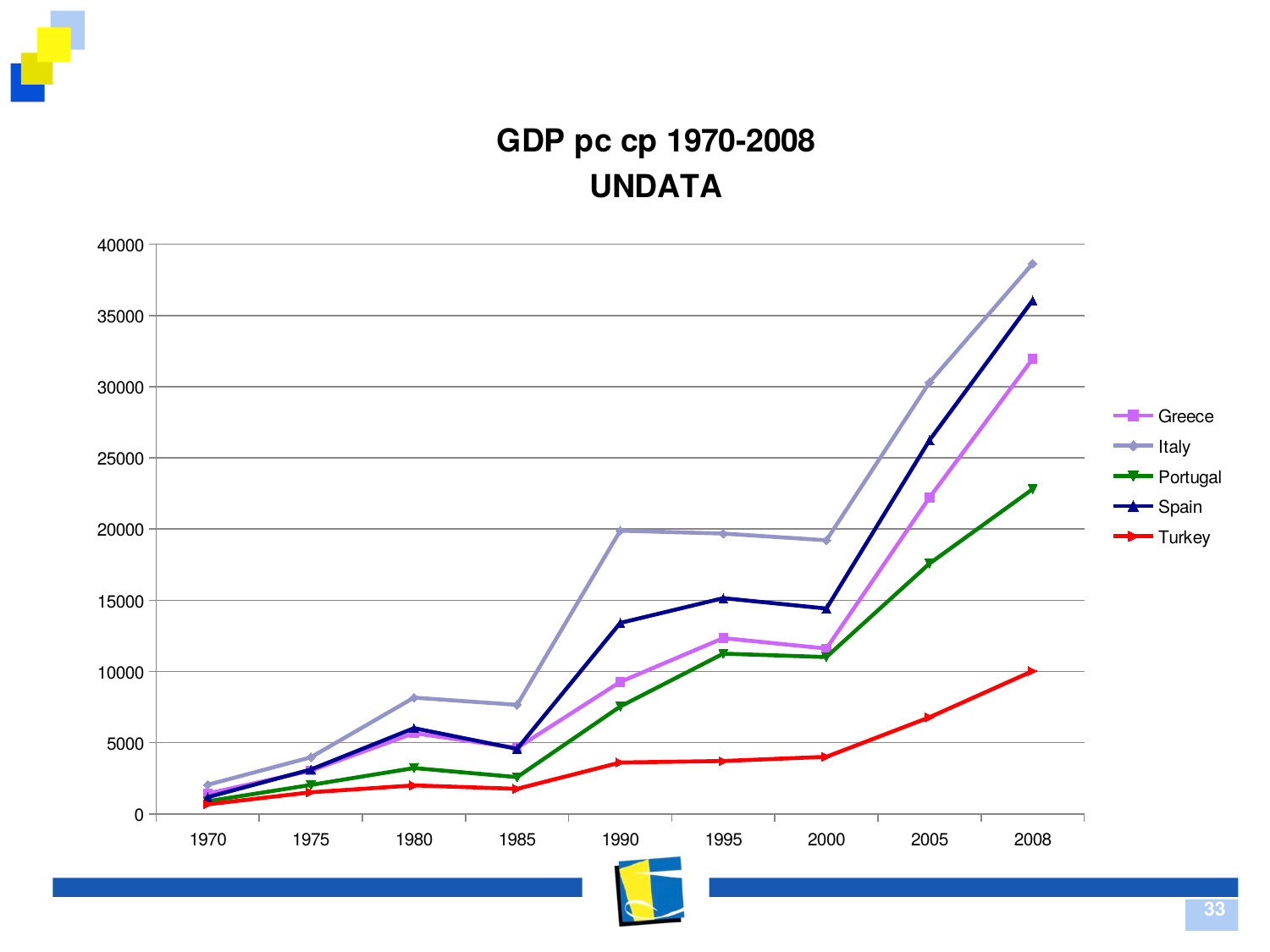

#

### Chart: GDP pc cp 1970-2008
UNDATA

| Category | Greece | Italy | Portugal | Spain | Turkey |
|---|---|---|---|---|---|
| 1970.0 | 1437.35264184511 | 2047.62104807386 | 893.235646479258 | 1178.29094190552 | 675.11266090469 |
| 1975.0 | 3035.61517272815 | 3977.27805719774 | 2035.35472843321 | 3122.49659379624 | 1522.29974735741 |
| 1980.0 | 5672.978297103056 | 8166.11143441971 | 3221.05725221148 | 6021.91769442909 | 2003.33673915688 |
| 1985.0 | 4631.79902132337 | 7659.37448115628 | 2585.60076397972 | 4568.49101043829 | 1762.15759567269 |
| 1990.0 | 9271.44702604148 | 19886.155151818 | 7543.44201111483 | 13412.6642900256 | 3611.33108239959 |
| 1995.0 | 12342.9825218328 | 19684.3051056594 | 11253.1876044342 | 15149.622135877 | 3718.69440997146 |
| 2000.0 | 11614.3601681153 | 19212.5907662392 | 11015.885604963 | 14421.5227741152 | 4010.85371243339 |
| 2005.0 | 22215.9962747585 | 30312.9393536586 | 17583.7482725051 | 26246.2356569343 | 6786.46124102842 |
| 2008.0 | 31954.0883156375 | 38639.52349131766 | 22805.4829653392 | 36060.9908501637 | 10031.1958089801 |
33